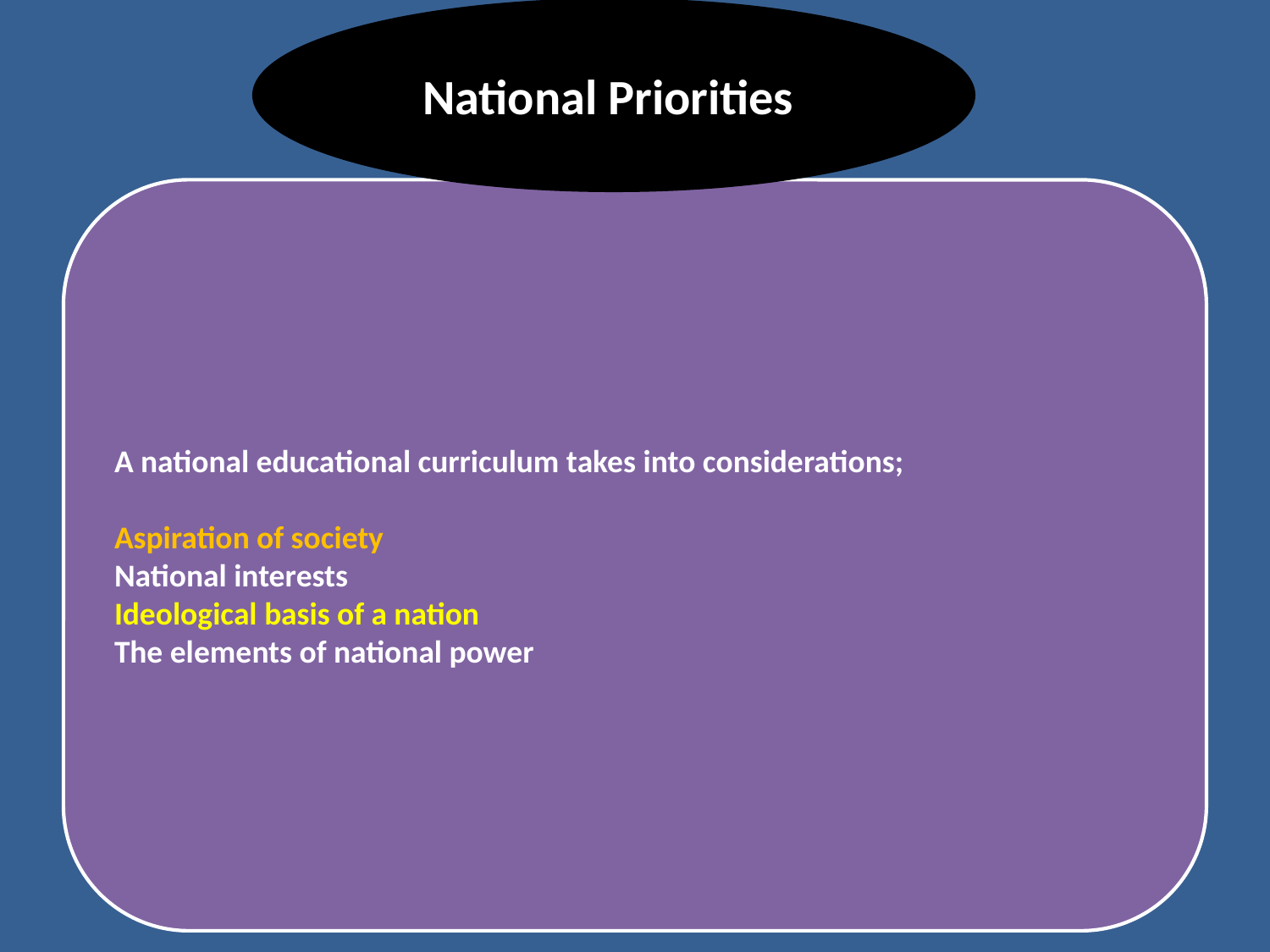

National Priorities
#
A national educational curriculum takes into considerations;
Aspiration of society
National interests
Ideological basis of a nation
The elements of national power